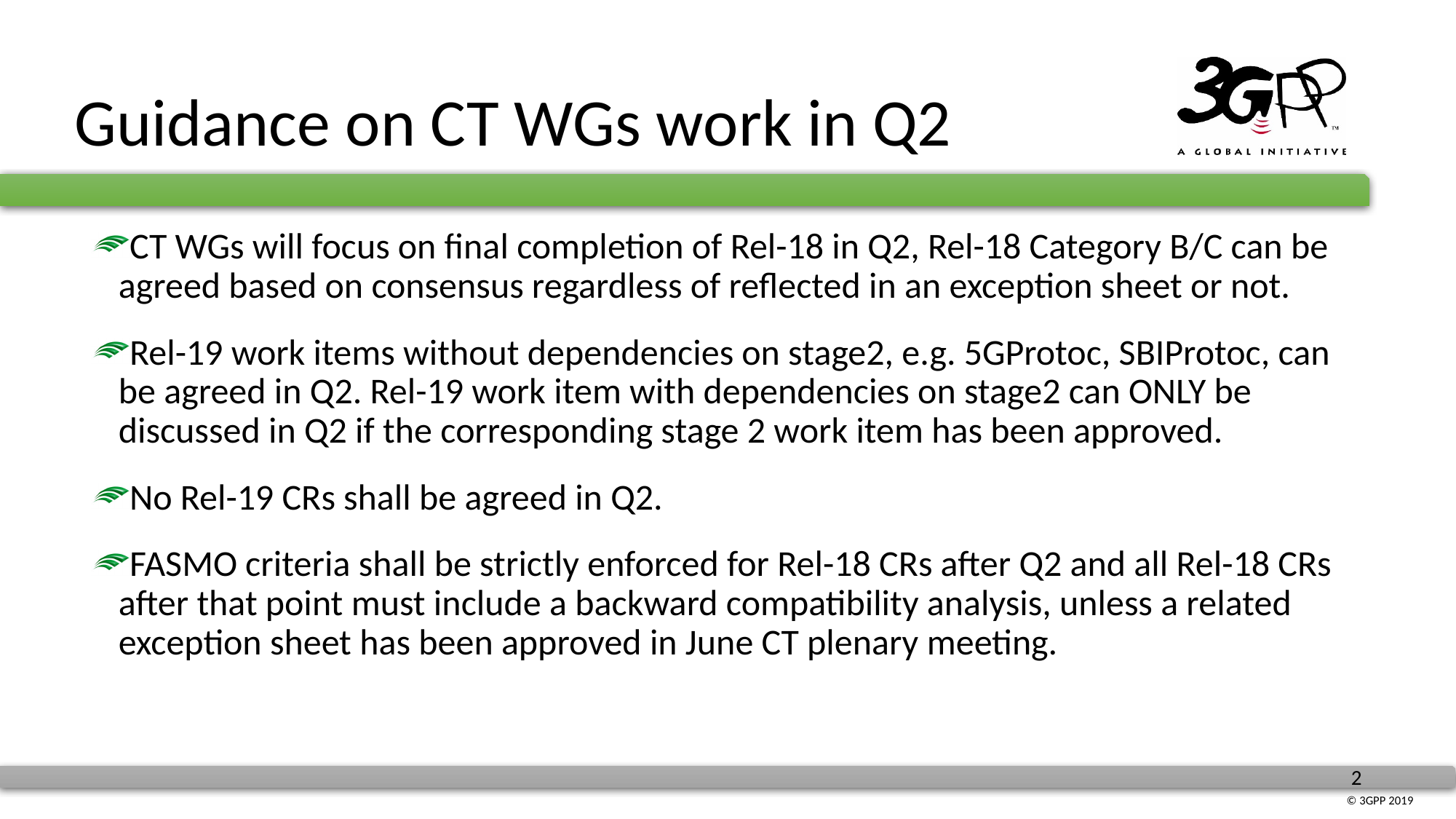

# Guidance on CT WGs work in Q2
CT WGs will focus on final completion of Rel-18 in Q2, Rel-18 Category B/C can be agreed based on consensus regardless of reflected in an exception sheet or not.
Rel-19 work items without dependencies on stage2, e.g. 5GProtoc, SBIProtoc, can be agreed in Q2. Rel-19 work item with dependencies on stage2 can ONLY be discussed in Q2 if the corresponding stage 2 work item has been approved.
No Rel-19 CRs shall be agreed in Q2.
FASMO criteria shall be strictly enforced for Rel-18 CRs after Q2 and all Rel-18 CRs after that point must include a backward compatibility analysis, unless a related exception sheet has been approved in June CT plenary meeting.